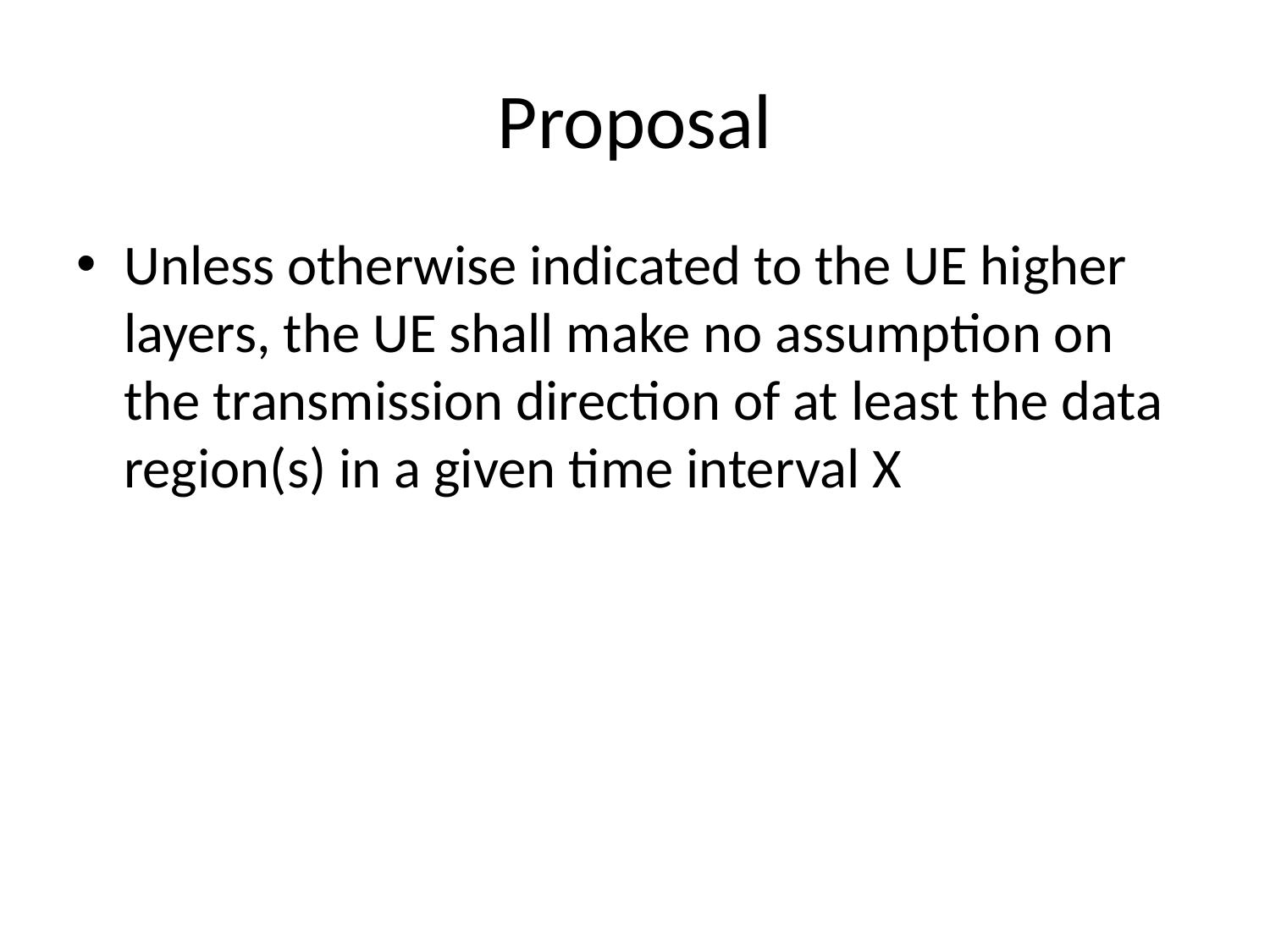

# Proposal
Unless otherwise indicated to the UE higher layers, the UE shall make no assumption on the transmission direction of at least the data region(s) in a given time interval X